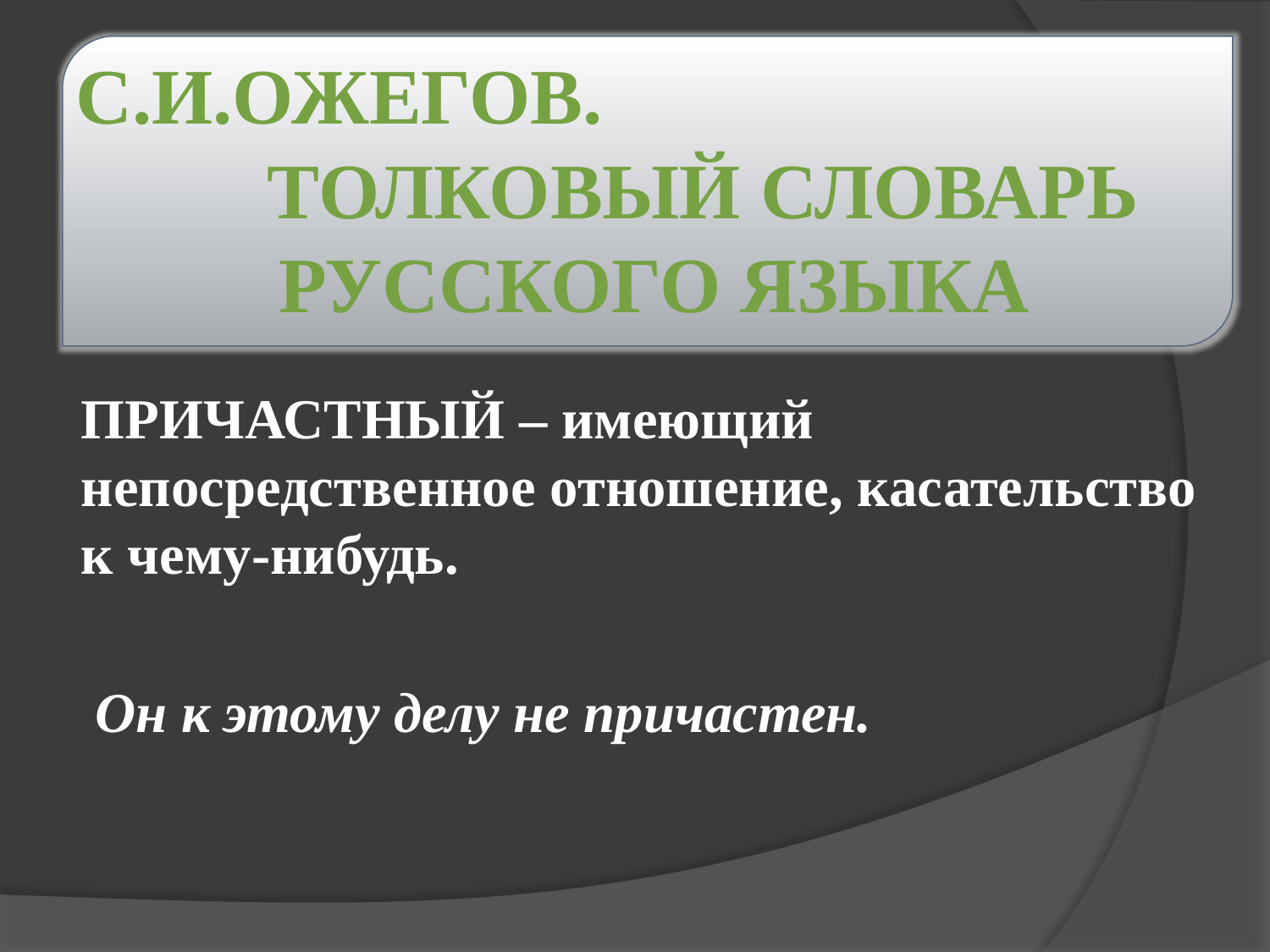

# С.И.Ожегов.                                      Толковый словарь русского языка
ПРИЧАСТНЫЙ – имеющий непосредственное отношение, касательство к чему-нибудь.

 Он к этому делу не причастен.